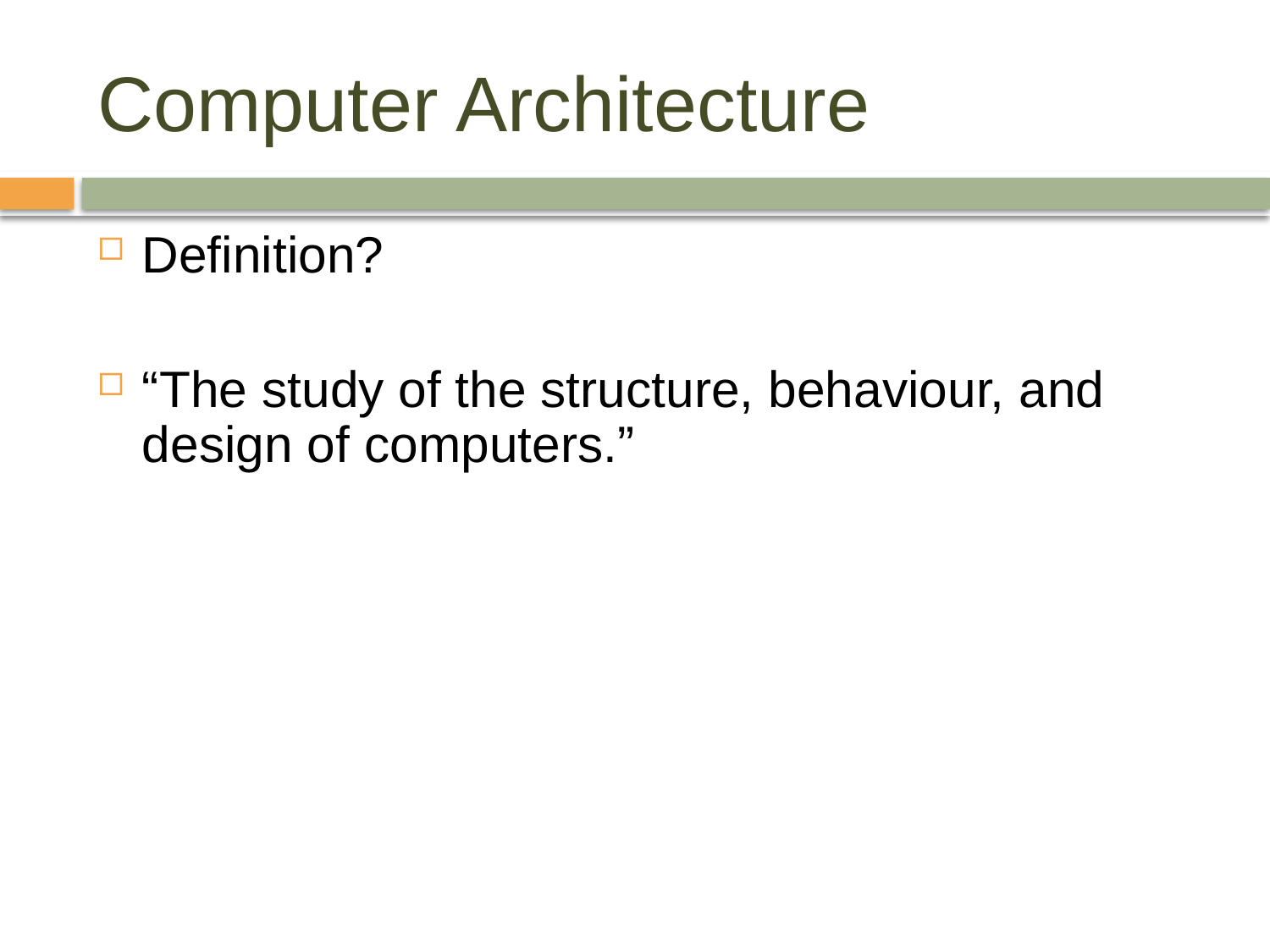

# Computer Architecture
Definition?

“The study of the structure, behaviour, and design of computers.”